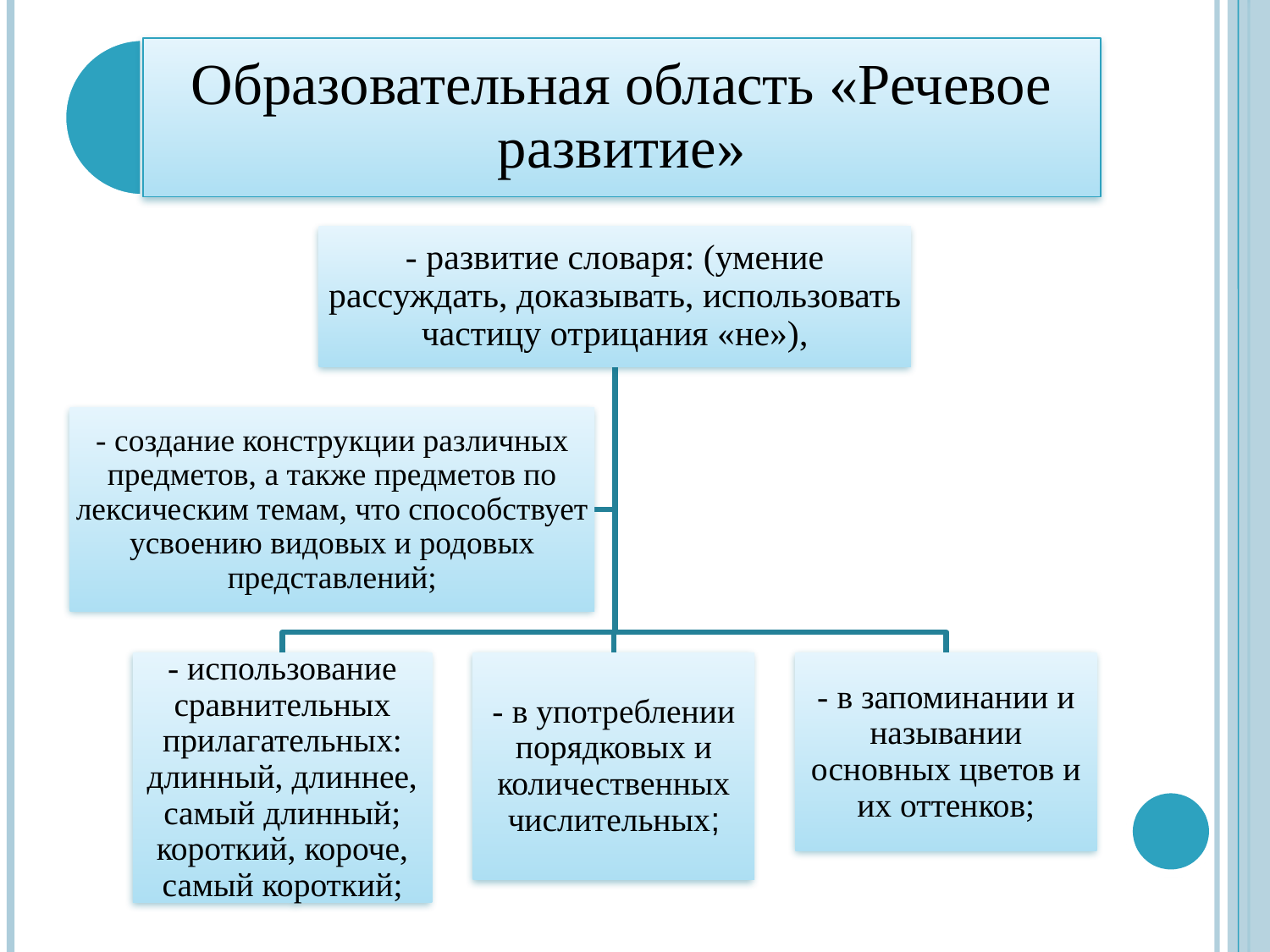

Образовательная область «Речевое развитие»
- развитие словаря: (умение рассуждать, доказывать, использовать частицу отрицания «не»),
- использование сравнительных прилагательных: длинный, длиннее, самый длинный; короткий, короче, самый короткий;
- в употреблении порядковых и количественных числительных;
- в запоминании и назывании основных цветов и их оттенков;
- создание конструкции различных предметов, а также предметов по лексическим темам, что способствует усвоению видовых и родовых представлений;